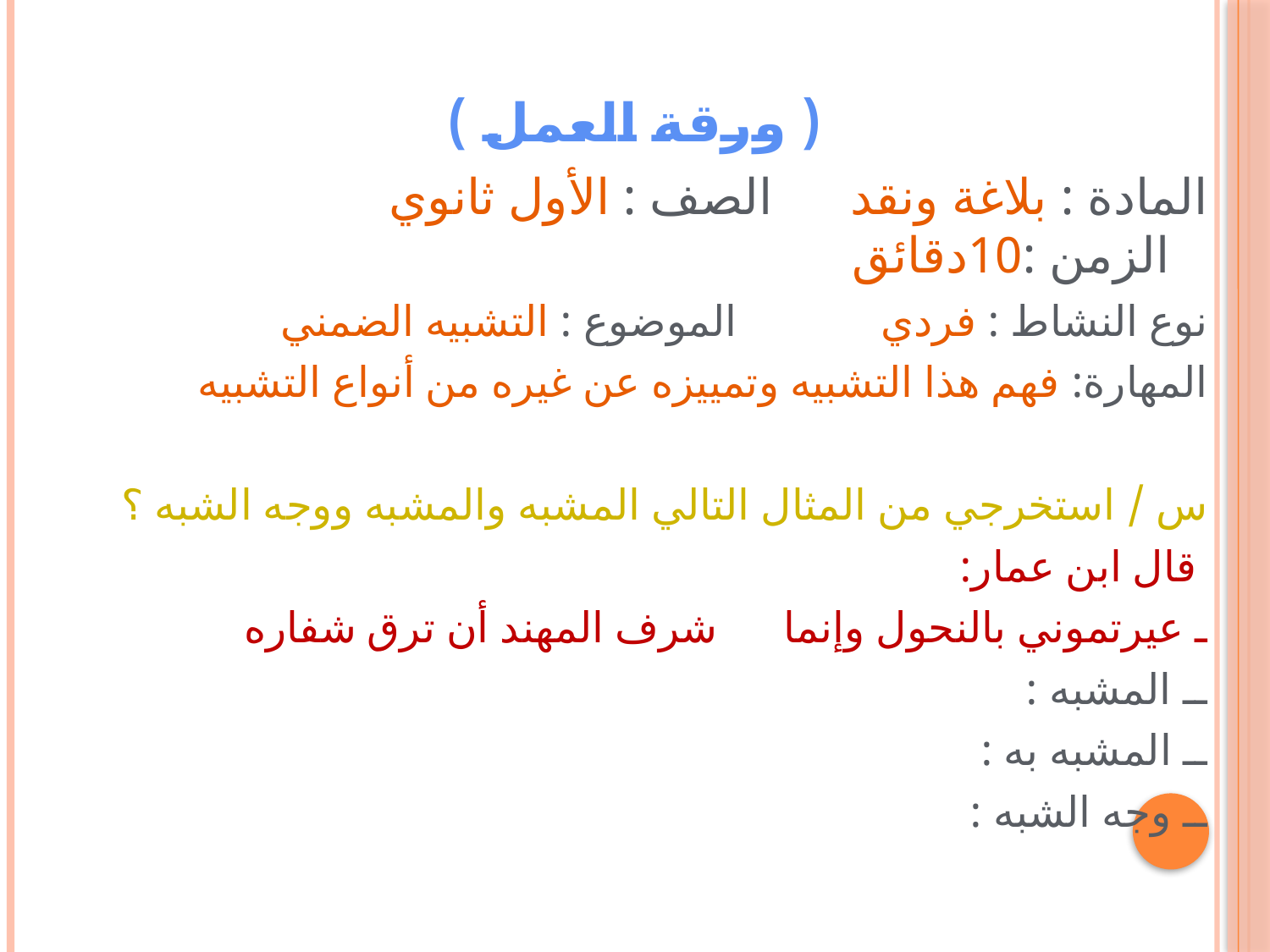

# ( ورقة العمل )
المادة : بلاغة ونقد      الصف : الأول ثانوي       الزمن :10دقائق
نوع النشاط : فردي             الموضوع : التشبيه الضمني
المهارة: فهم هذا التشبيه وتمييزه عن غيره من أنواع التشبيه

س / استخرجي من المثال التالي المشبه والمشبه ووجه الشبه ؟
 قال ابن عمار:
ـ عيرتموني بالنحول وإنما      شرف المهند أن ترق شفاره
ــ المشبه :
ــ المشبه به :
ــ وجه الشبه :